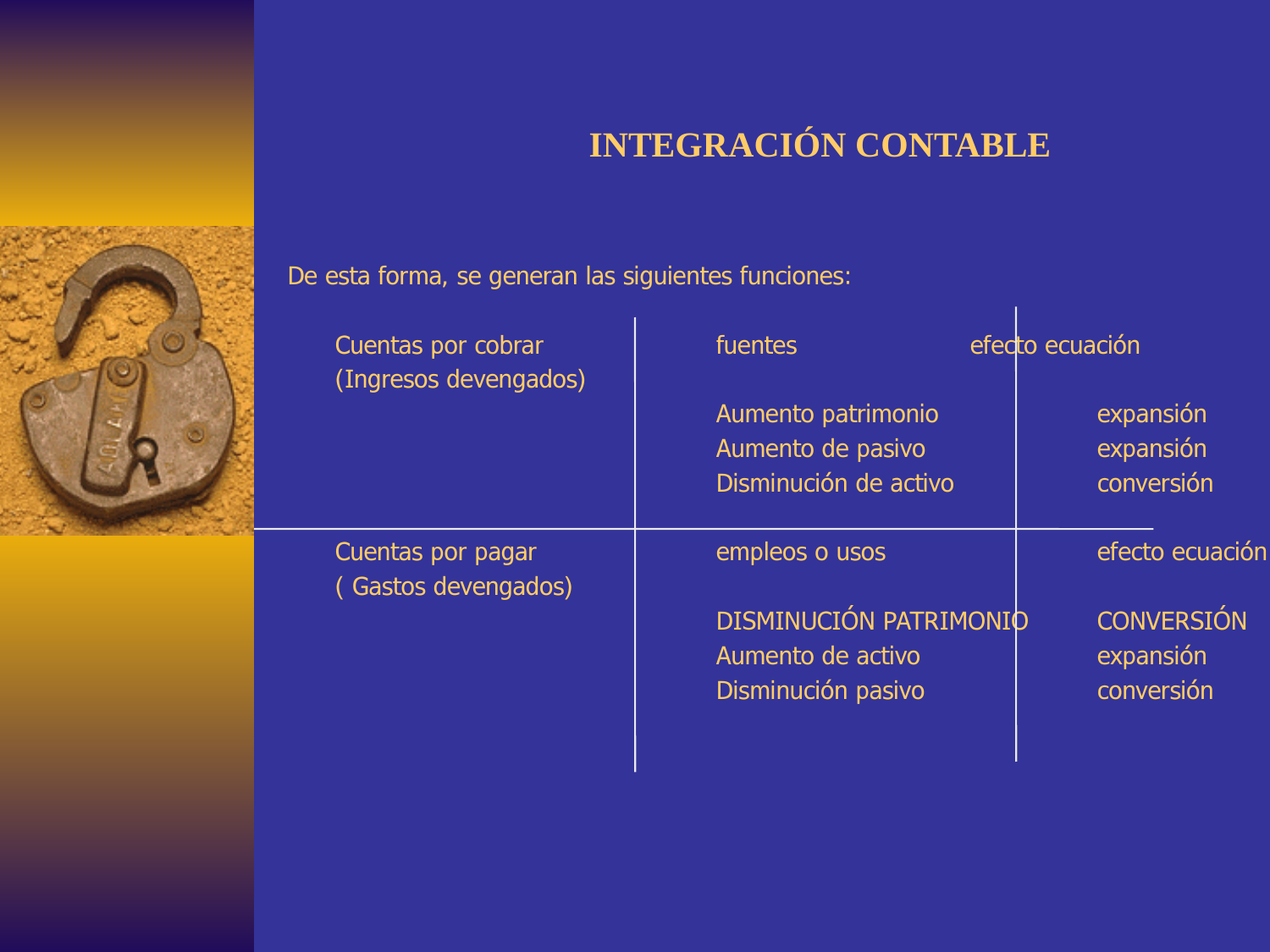

# INTEGRACIÓN CONTABLE
De esta forma, se generan las siguientes funciones:

	Cuentas por cobrar	 	fuentes		efecto ecuación
	(Ingresos devengados)
				Aumento patrimonio		expansión
				Aumento de pasivo		expansión
				Disminución de activo		conversión

	Cuentas por pagar		empleos o usos		efecto ecuación
	( Gastos devengados)
				DISMINUCIÓN PATRIMONIO	CONVERSIÓN
				Aumento de activo		expansión
				Disminución pasivo		conversión